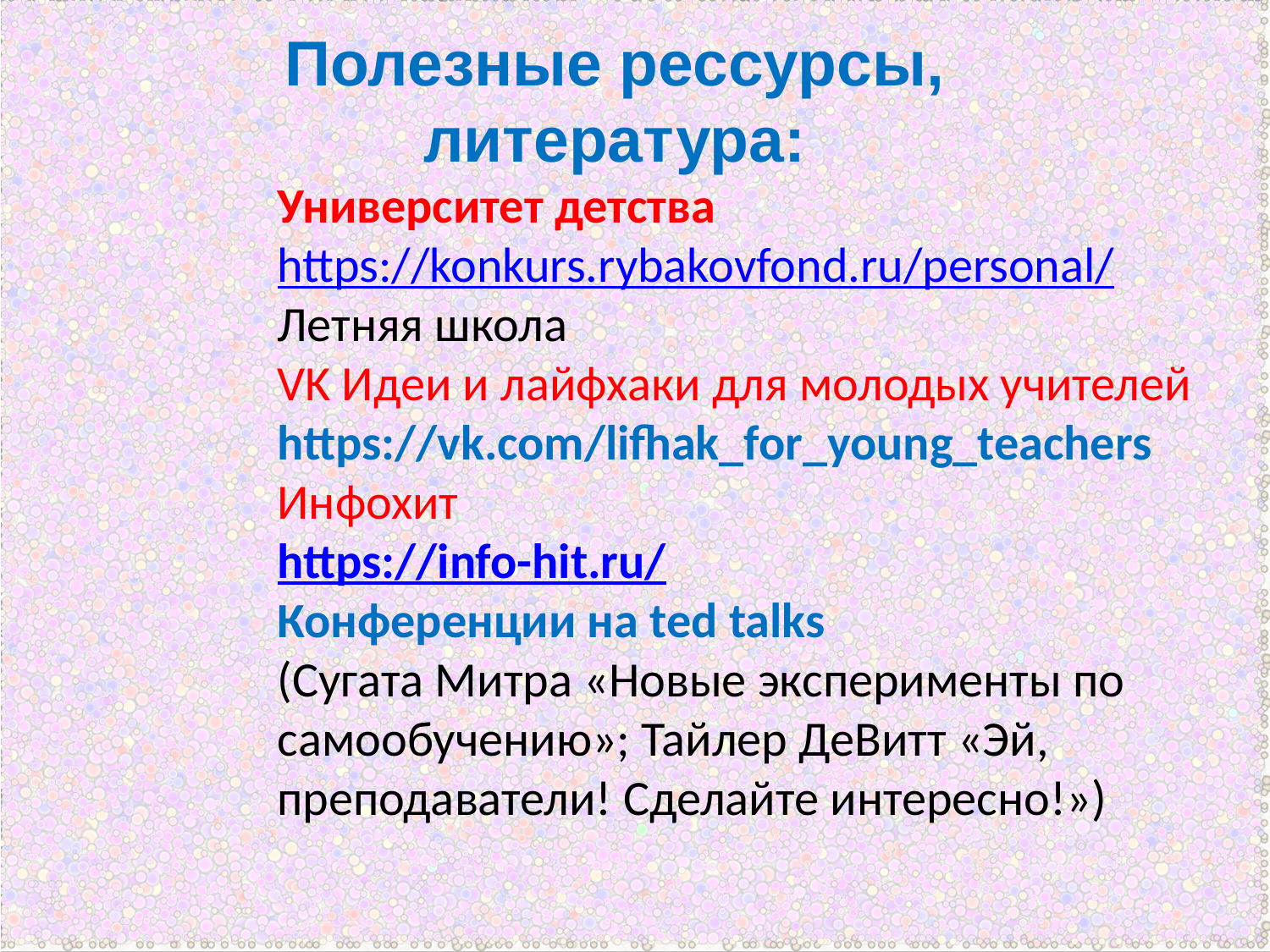

Полезные рессурсы, литература:
Университет детства   https://konkurs.rybakovfond.ru/personal/
Летняя школа
VK Идеи и лайфхаки для молодых учителей
https://vk.com/lifhak_for_young_teachers
Инфохит
https://info-hit.ru/
Конференции на ted talks
(Сугата Митра «Новые эксперименты по самообучению»; Тайлер ДеВитт «Эй, преподаватели! Сделайте интересно!»)